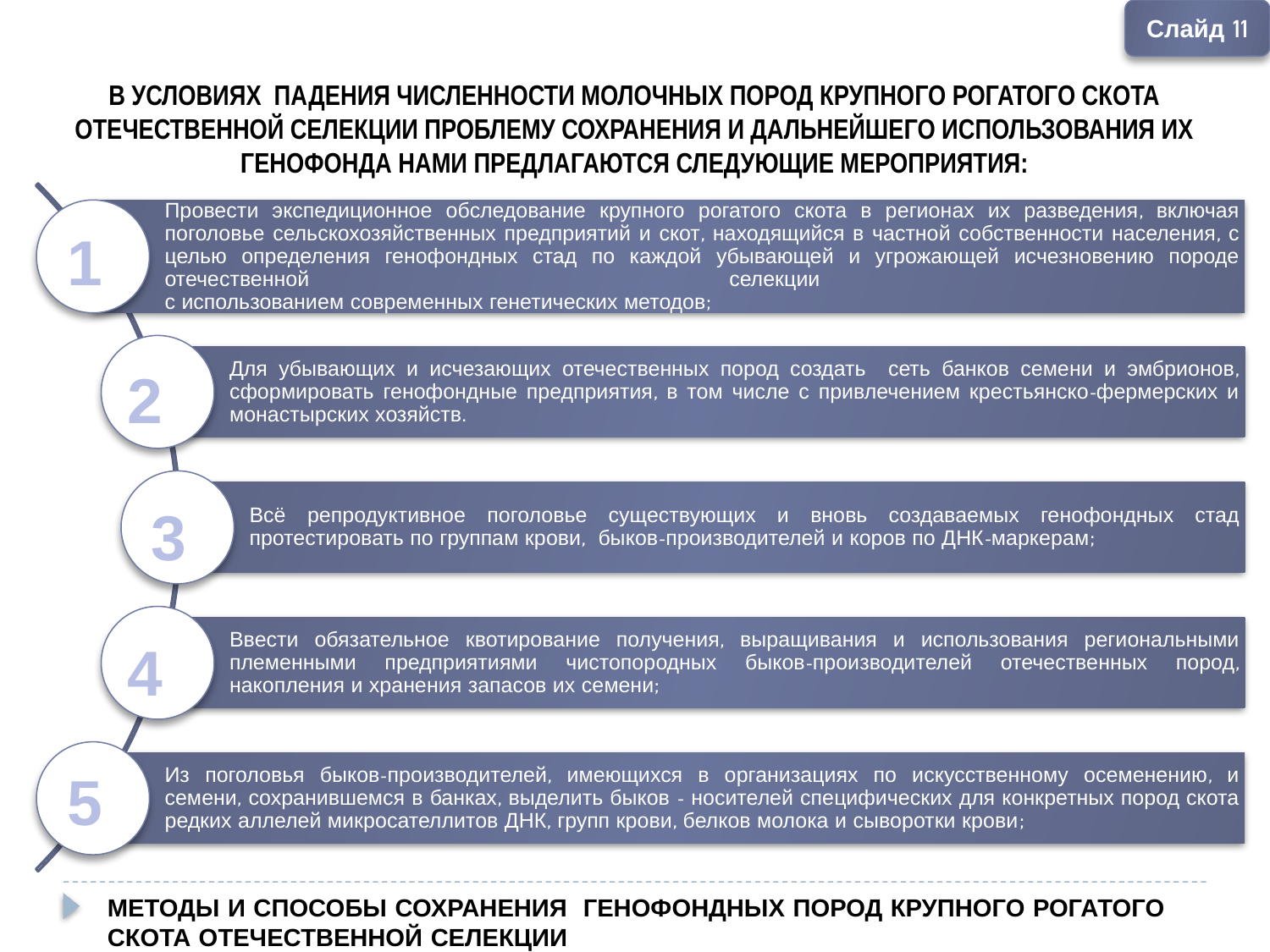

Слайд 11
В УСЛОВИЯХ  ПАДЕНИЯ ЧИСЛЕННОСТИ МОЛОЧНЫХ ПОРОД КРУПНОГО РОГАТОГО СКОТА ОТЕЧЕСТВЕННОЙ СЕЛЕКЦИИ ПРОБЛЕМУ СОХРАНЕНИЯ И ДАЛЬНЕЙШЕГО ИСПОЛЬЗОВАНИЯ ИХ ГЕНОФОНДА НАМИ ПРЕДЛАГАЮТСЯ СЛЕДУЮЩИЕ МЕРОПРИЯТИЯ:
Провести экспедиционное обследование крупного рогатого скота в регионах их разведения, включая поголовье сельскохозяйственных предприятий и скот, находящийся в частной собственности населения, с целью определения генофондных стад по каждой убывающей и угрожающей исчезновению породе отечественной селекции
с использованием современных генетических методов;
Для убывающих и исчезающих отечественных пород создать  сеть банков семени и эмбрионов, сформировать генофондные предприятия, в том числе с привлечением крестьянско-фермерских и монастырских хозяйств.
Всё репродуктивное поголовье существующих и вновь создаваемых генофондных стад протестировать по группам крови,  быков-производителей и коров по ДНК-маркерам;
Ввести обязательное квотирование получения, выращивания и использования региональными племенными предприятиями чистопородных быков-производителей отечественных пород, накопления и хранения запасов их семени;
Из поголовья быков-производителей, имеющихся в организациях по искусственному осеменению, и семени, сохранившемся в банках, выделить быков - носителей специфических для конкретных пород скота редких аллелей микросателлитов ДНК, групп крови, белков молока и сыво­ротки крови;
1
2
3
4
5
Методы и способы сохранения  генофондных пород крупного рогатого скота отечественной селекции